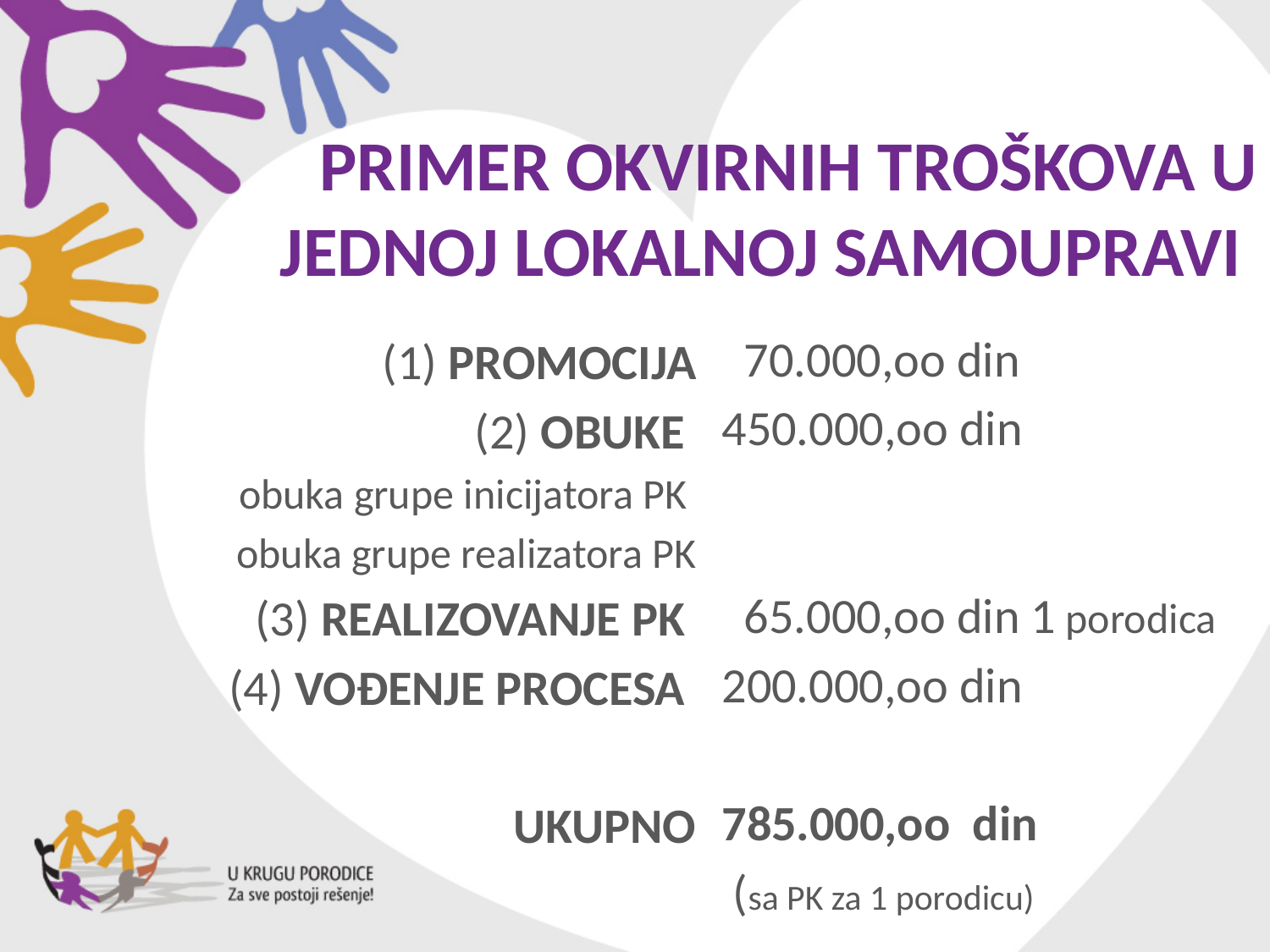

# PRIMER OKVIRNIH TROŠKOVA U JEDNOJ LOKALNOJ SAMOUPRAVI
  70.000,oo din
450.000,oo din

  65.000,oo din 1 porodica
200.000,oo din

785.000,oo  din
 (sa PK za 1 porodicu)
(1) PROMOCIJA
(2) OBUKE
obuka grupe inicijatora PK
 obuka grupe realizatora PK
(3) REALIZOVANJE PK
(4) VOĐENJE PROCESA

UKUPNO